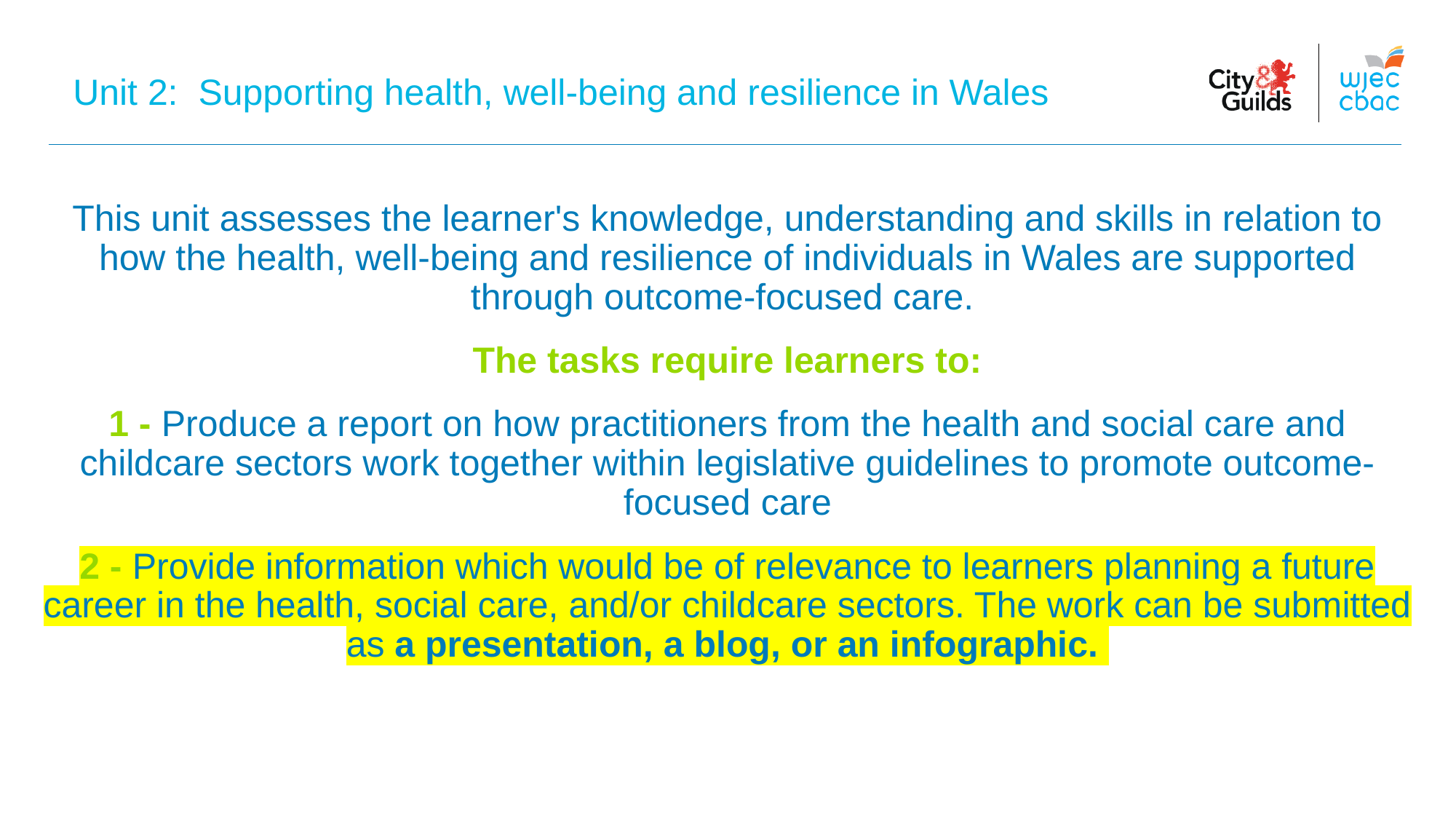

Unit 2:  Supporting health, well-being and resilience in Wales
This unit assesses the learner's knowledge, understanding and skills in relation to how the health, well-being and resilience of individuals in Wales are supported through outcome-focused care.
The tasks require learners to:
1 - Produce a report on how practitioners from the health and social care and childcare sectors work together within legislative guidelines to promote outcome-focused care
2 - Provide information which would be of relevance to learners planning a future career in the health, social care, and/or childcare sectors. The work can be submitted as a presentation, a blog, or an infographic.